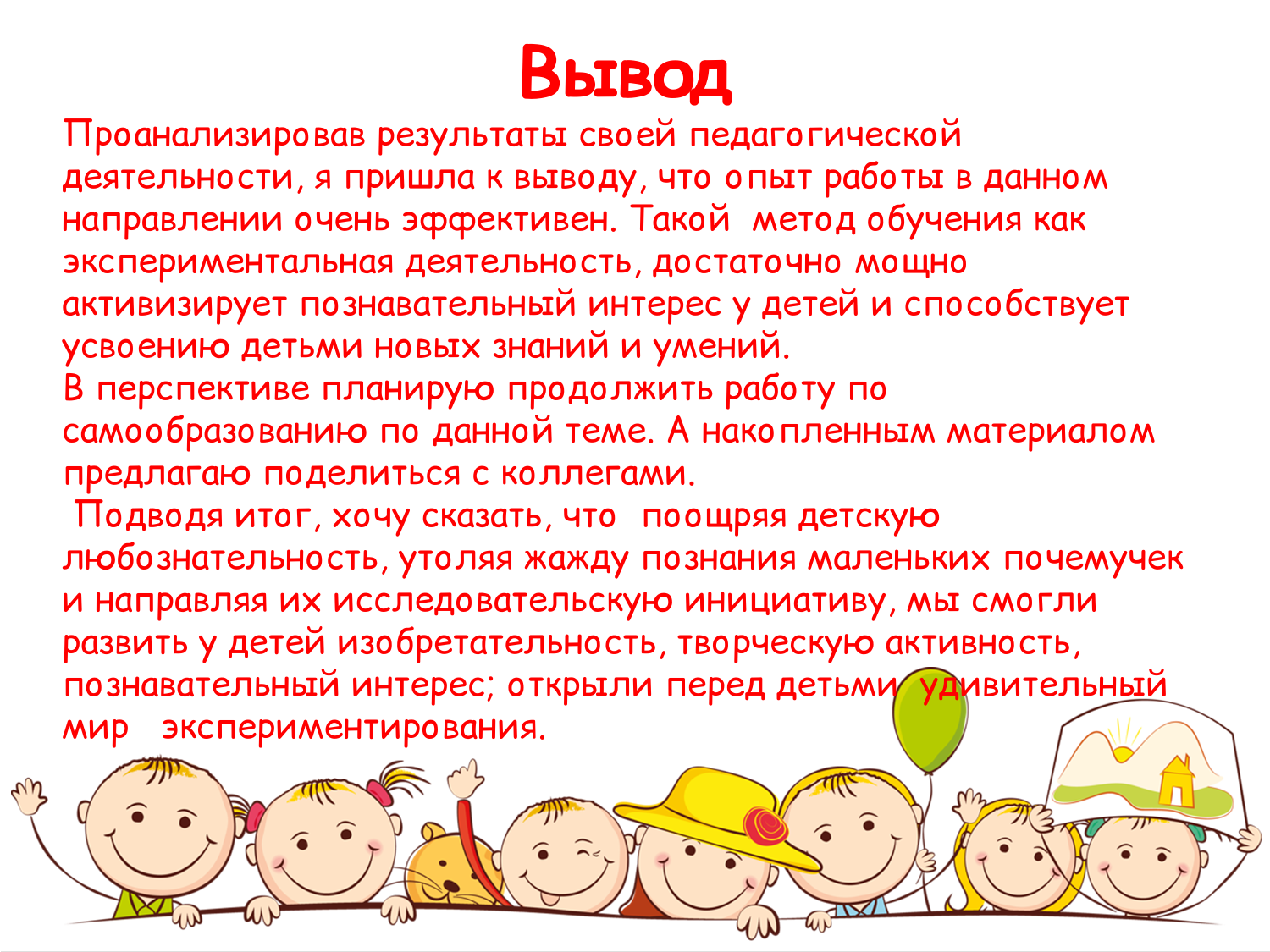

Вывод
Проанализировав результаты своей педагогической деятельности, я пришла к выводу, что опыт работы в данном направлении очень эффективен. Такой  метод обучения как экспериментальная деятельность, достаточно мощно активизирует познавательный интерес у детей и способствует  усвоению детьми новых знаний и умений.
В перспективе планирую продолжить работу по самообразованию по данной теме. А накопленным материалом предлагаю поделиться с коллегами.
 Подводя итог, хочу сказать, что  поощряя детскую любознательность, утоляя жажду познания маленьких почемучек и направляя их исследовательскую инициативу, мы смогли развить у детей изобретательность, творческую активность,
познавательный интерес; открыли перед детьми  удивительный мир   экспериментирования.